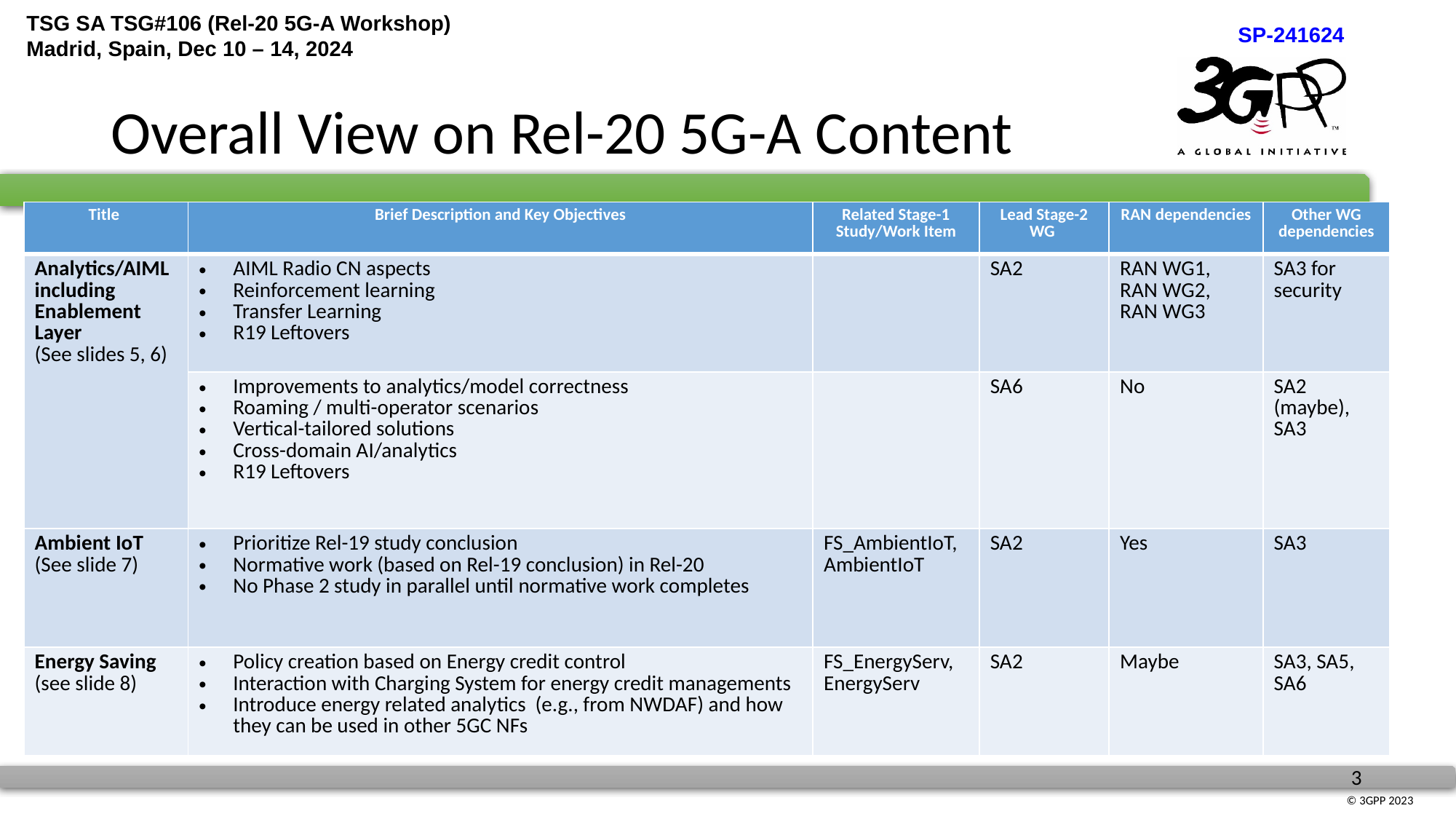

# Overall View on Rel-20 5G-A Content
| Title | Brief Description and Key Objectives | Related Stage-1 Study/Work Item | Lead Stage-2 WG | RAN dependencies | Other WG dependencies |
| --- | --- | --- | --- | --- | --- |
| Analytics/AIML including Enablement Layer (See slides 5, 6) | AIML Radio CN aspects Reinforcement learning Transfer Learning R19 Leftovers |  | SA2 | RAN WG1, RAN WG2, RAN WG3 | SA3 for security |
|  | Improvements to analytics/model correctness Roaming / multi-operator scenarios Vertical-tailored solutions Cross-domain AI/analytics R19 Leftovers |  | SA6 | No | SA2 (maybe), SA3 |
| Ambient IoT (See slide 7) | Prioritize Rel-19 study conclusion Normative work (based on Rel-19 conclusion) in Rel-20 No Phase 2 study in parallel until normative work completes | FS\_AmbientIoT, AmbientIoT | SA2 | Yes | SA3 |
| Energy Saving (see slide 8) | Policy creation based on Energy credit control Interaction with Charging System for energy credit managements Introduce energy related analytics (e.g., from NWDAF) and how they can be used in other 5GC NFs | FS\_EnergyServ, EnergyServ | SA2 | Maybe | SA3, SA5, SA6 |